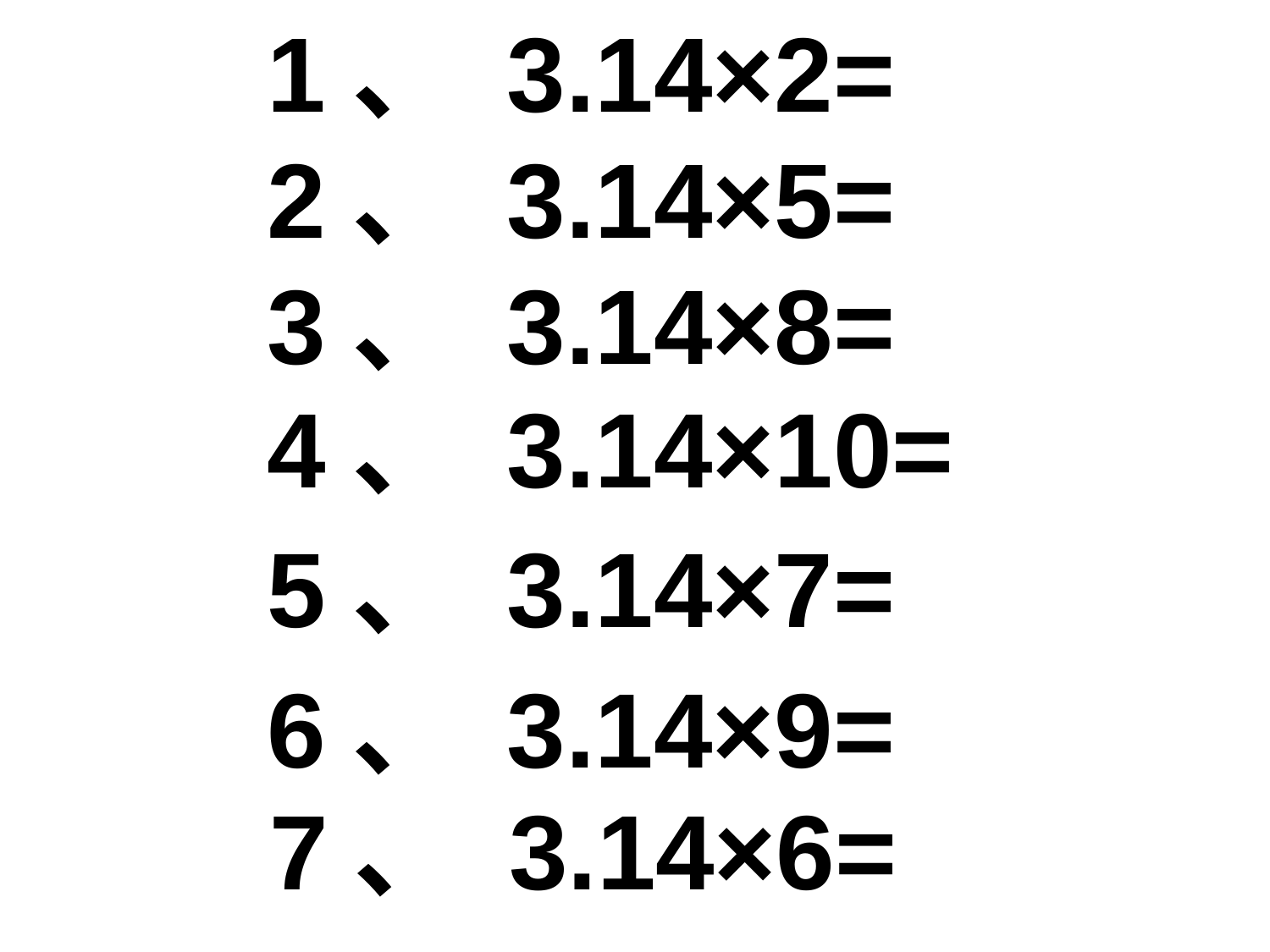

1、 3.14×2=
2、 3.14×5=
3、 3.14×8=
4、 3.14×10=

5、 3.14×7=
6、 3.14×9=
7、 3.14×6=